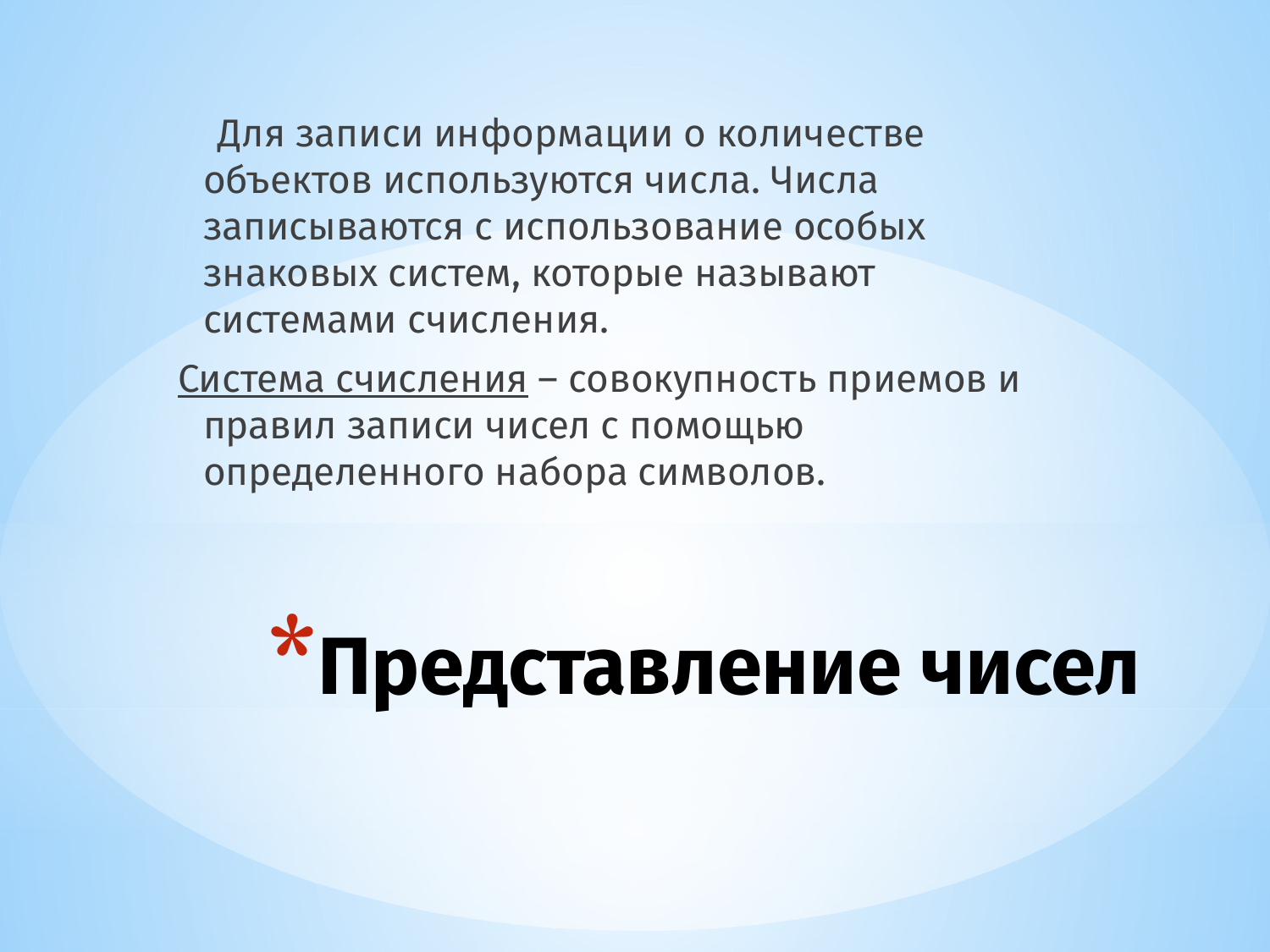

Для записи информации о количестве объектов используются числа. Числа записываются с использование особых знаковых систем, которые называют системами счисления.
Система счисления – совокупность приемов и правил записи чисел с помощью определенного набора символов.
# Представление чисел